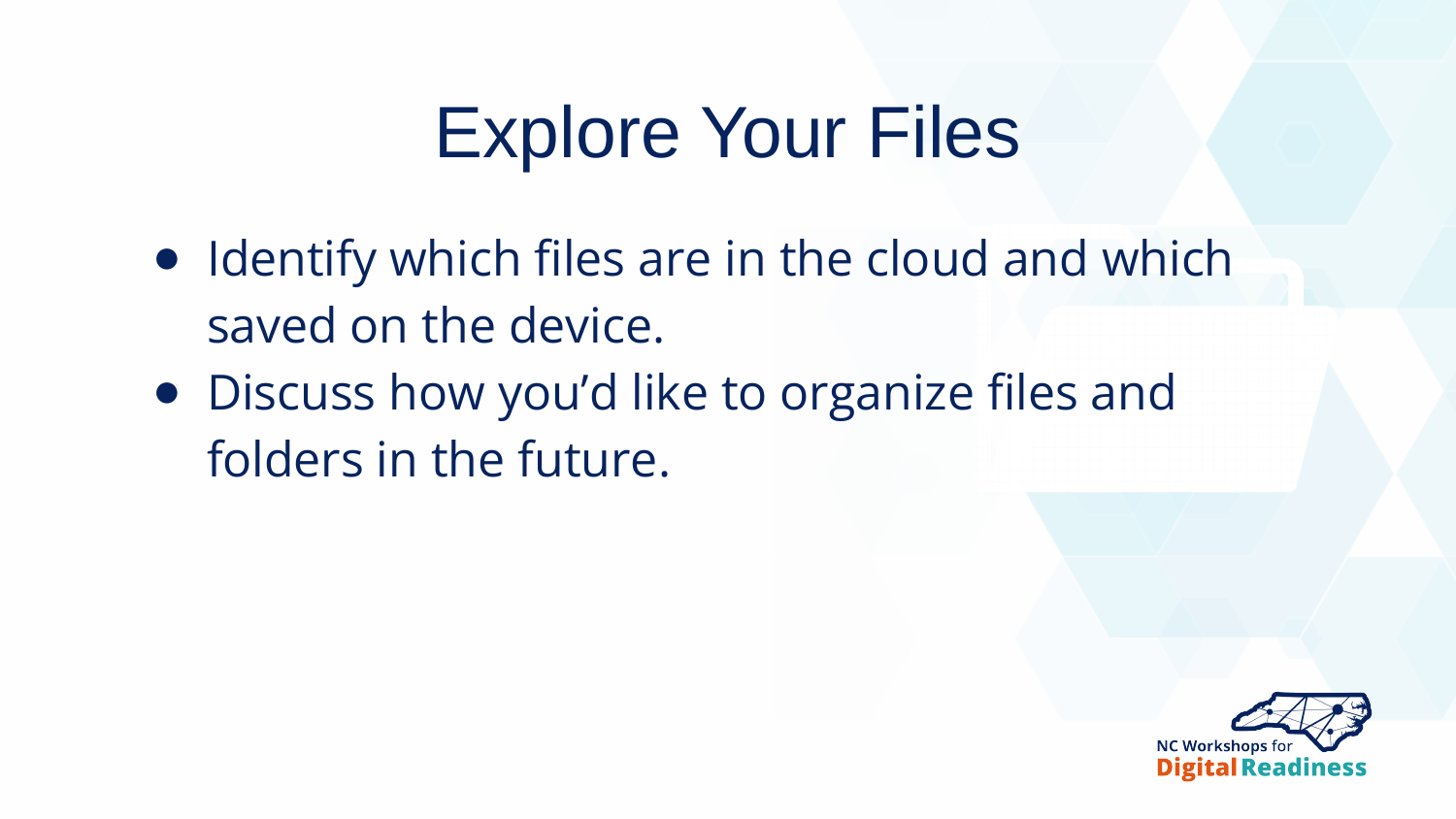

# Explore Your Files
Identify which files are in the cloud and which saved on the device.
Discuss how you’d like to organize files and folders in the future.